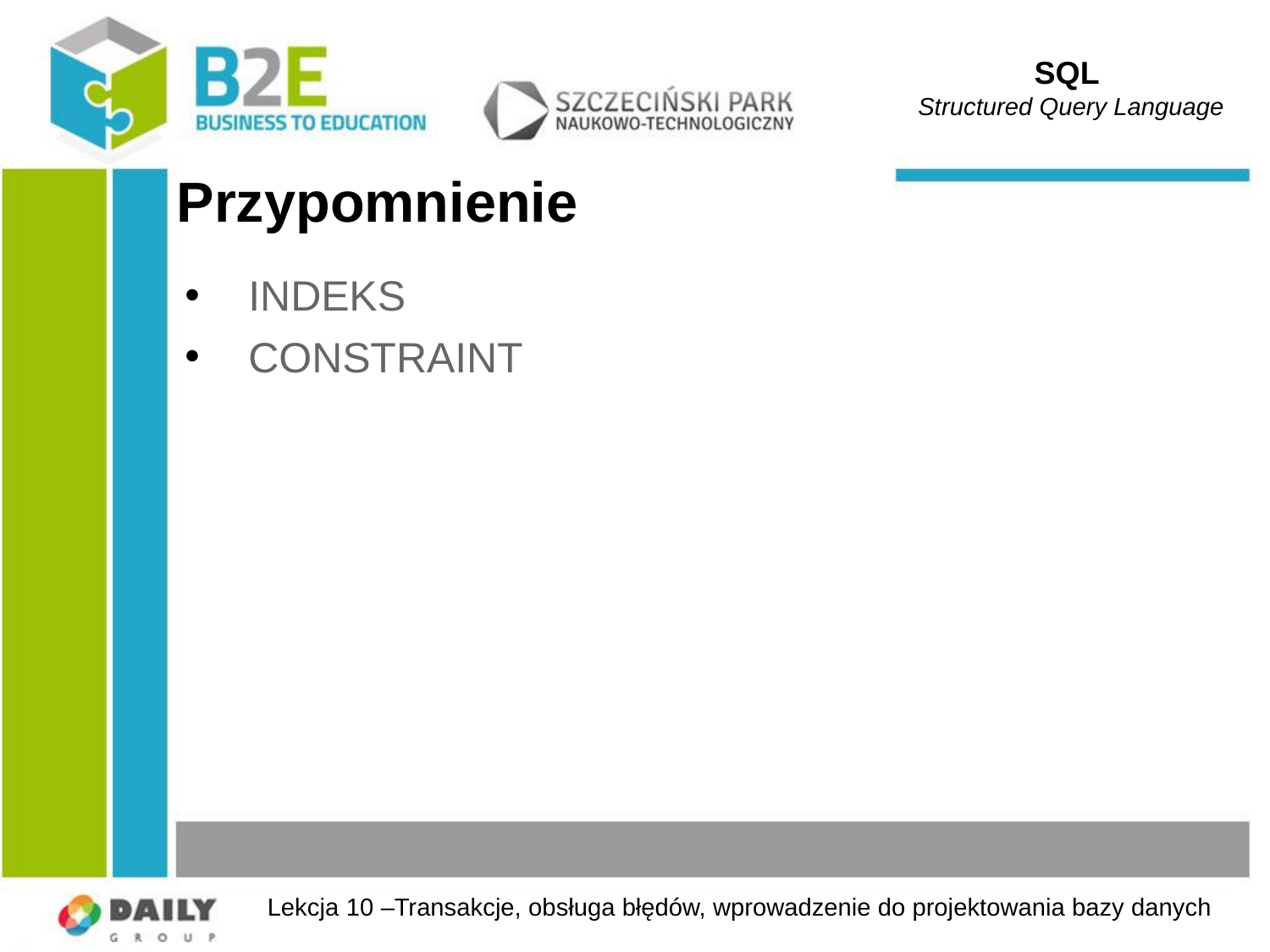

SQL
Structured Query Language
# Przypomnienie
INDEKS
CONSTRAINT
Lekcja 10 –Transakcje, obsługa błędów, wprowadzenie do projektowania bazy danych